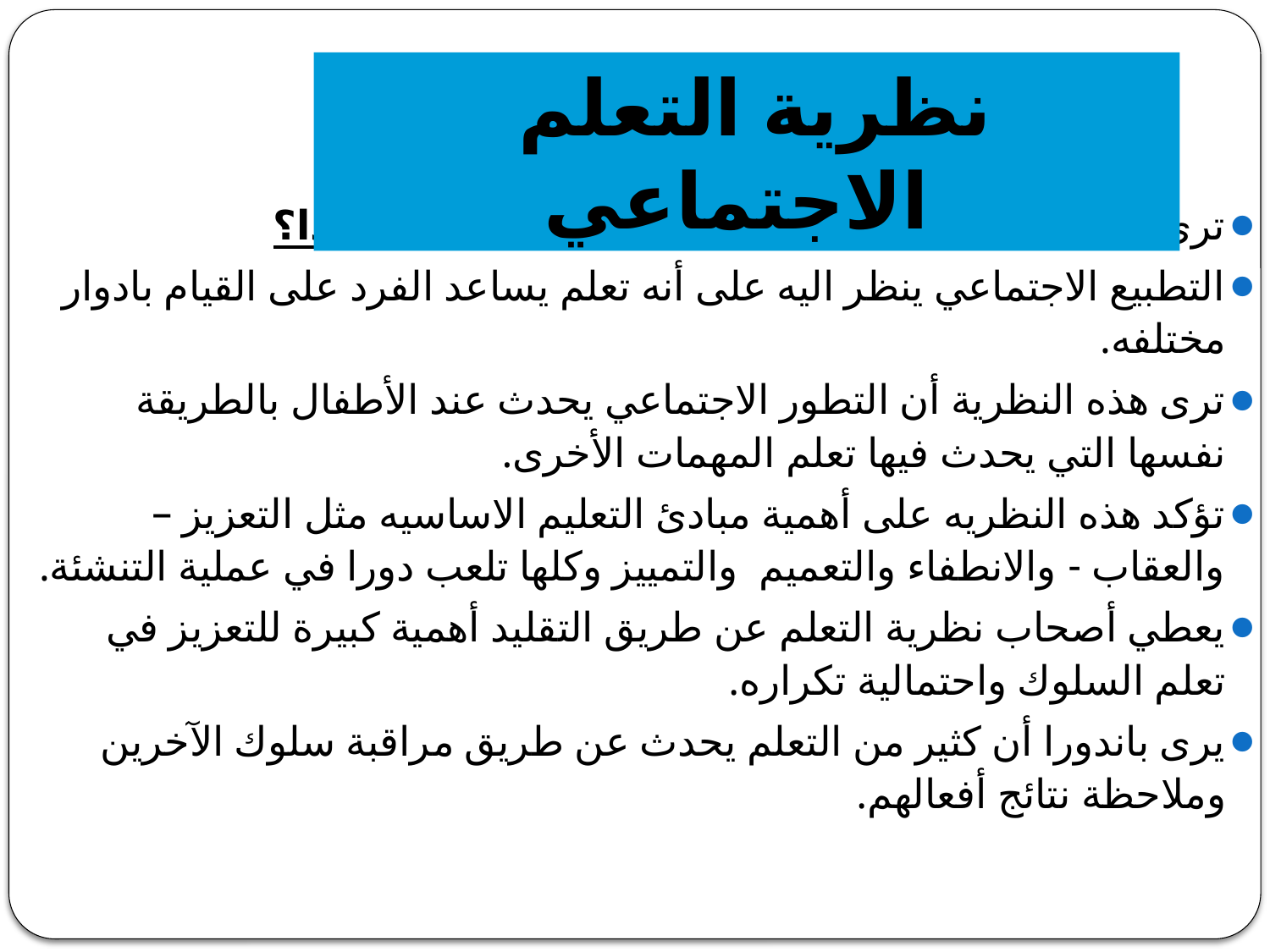

نظرية التعلم الاجتماعي
ترى هذه النظرية أن التنشئة الاجتماعية عملية تعلم  لماذا؟
التطبيع الاجتماعي ينظر اليه على أنه تعلم يساعد الفرد على القيام بادوار مختلفه.
ترى هذه النظرية أن التطور الاجتماعي يحدث عند الأطفال بالطريقة نفسها التي يحدث فيها تعلم المهمات الأخرى.
تؤكد هذه النظريه على أهمية مبادئ التعليم الاساسيه مثل التعزيز – والعقاب - والانطفاء والتعميم  والتمييز وكلها تلعب دورا في عملية التنشئة.
يعطي أصحاب نظرية التعلم عن طريق التقليد أهمية كبيرة للتعزيز في تعلم السلوك واحتمالية تكراره.
يرى باندورا أن كثير من التعلم يحدث عن طريق مراقبة سلوك الآخرين وملاحظة نتائج أفعالهم.